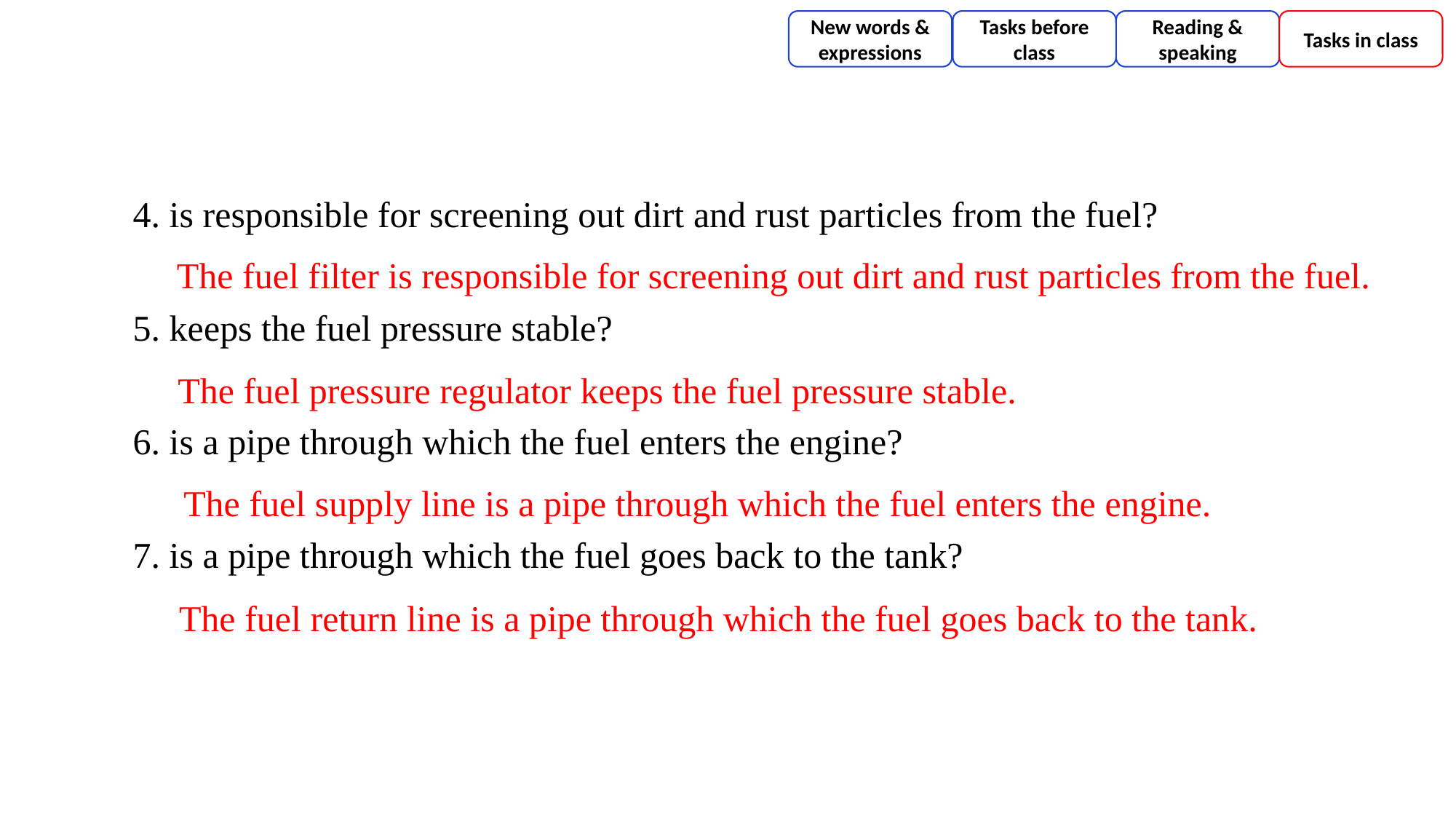

New words & expressions
Tasks before class
Reading & speaking
Tasks in class
4. is responsible for screening out dirt and rust particles from the fuel?

5. keeps the fuel pressure stable?

6. is a pipe through which the fuel enters the engine?

7. is a pipe through which the fuel goes back to the tank?

The fuel filter is responsible for screening out dirt and rust particles from the fuel.
The fuel pressure regulator keeps the fuel pressure stable.
The fuel supply line is a pipe through which the fuel enters the engine.
The fuel return line is a pipe through which the fuel goes back to the tank.